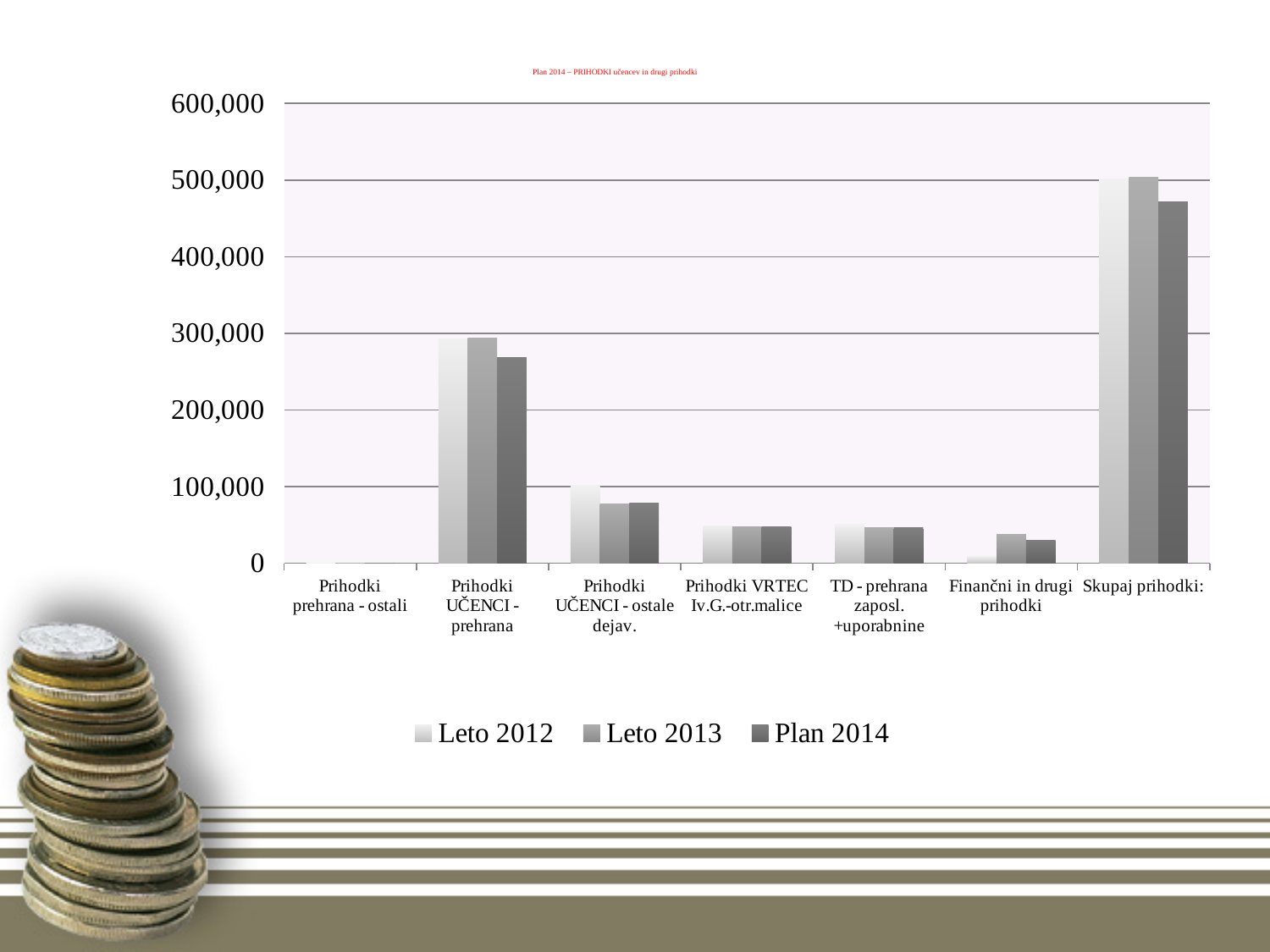

# Plan 2014 – PRIHODKI učencev in drugi prihodki

### Chart

| Category | Leto 2012 | Leto 2013 | Plan 2014 |
|---|---|---|---|
| Prihodki prehrana - ostali | 0.0 | 425.0 | 500.0 |
| Prihodki UČENCI - prehrana | 292407.0 | 293444.0 | 268000.0 |
| Prihodki UČENCI - ostale dejav. | 101167.0 | 77584.0 | 78000.0 |
| Prihodki VRTEC Iv.G.-otr.malice | 48228.0 | 47821.0 | 48000.0 |
| TD - prehrana zaposl.+uporabnine | 50396.0 | 46689.0 | 47000.0 |
| Finančni in drugi prihodki | 8729.0 | 37470.0 | 30000.0 |
| Skupaj prihodki: | 500927.0 | 503433.0 | 471500.0 |